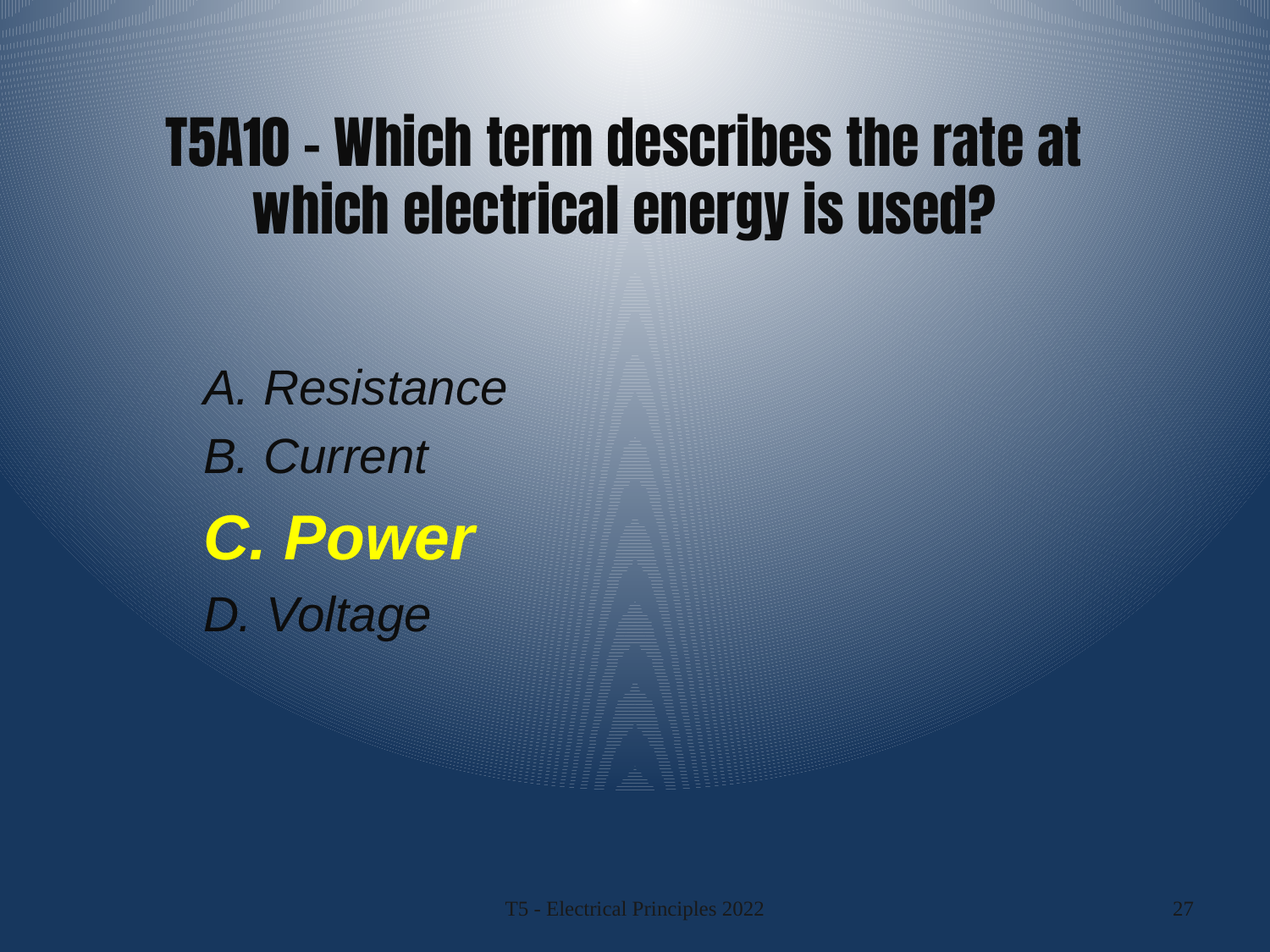

# T5A10 - Which term describes the rate at which electrical energy is used?
A. Resistance
B. Current
C. Power
D. Voltage

T5 - Electrical Principles 2022
27